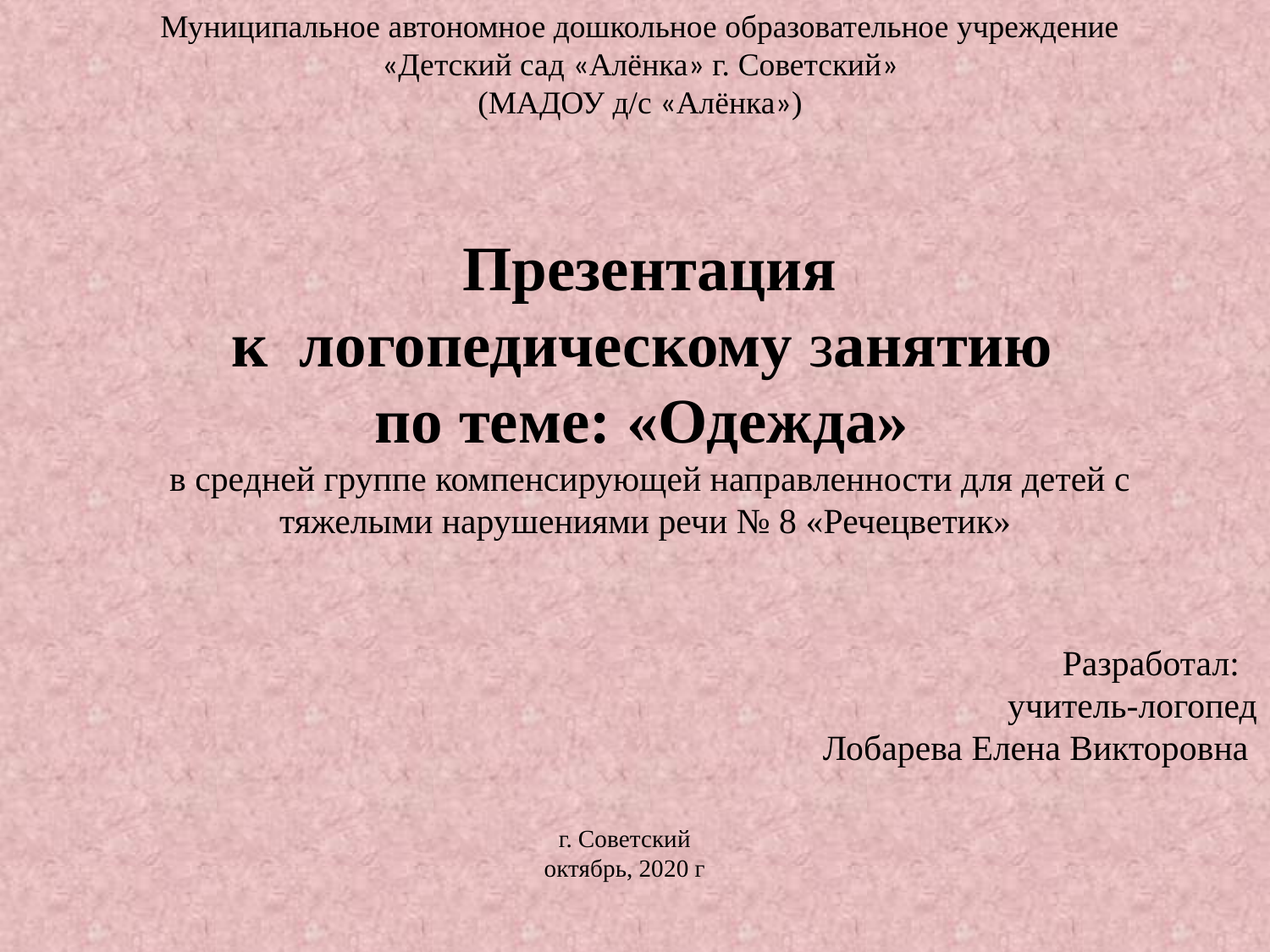

Муниципальное автономное дошкольное образовательное учреждение
«Детский сад «Алёнка» г. Советский»
(МАДОУ д/с «Алёнка»)
Презентация
 к  логопедическому занятию
по теме: «Одежда»
в средней группе компенсирующей направленности для детей с тяжелыми нарушениями речи № 8 «Речецветик»

Разработал:
учитель-логопед
Лобарева Елена Викторовна

г. Советский
октябрь, 2020 г